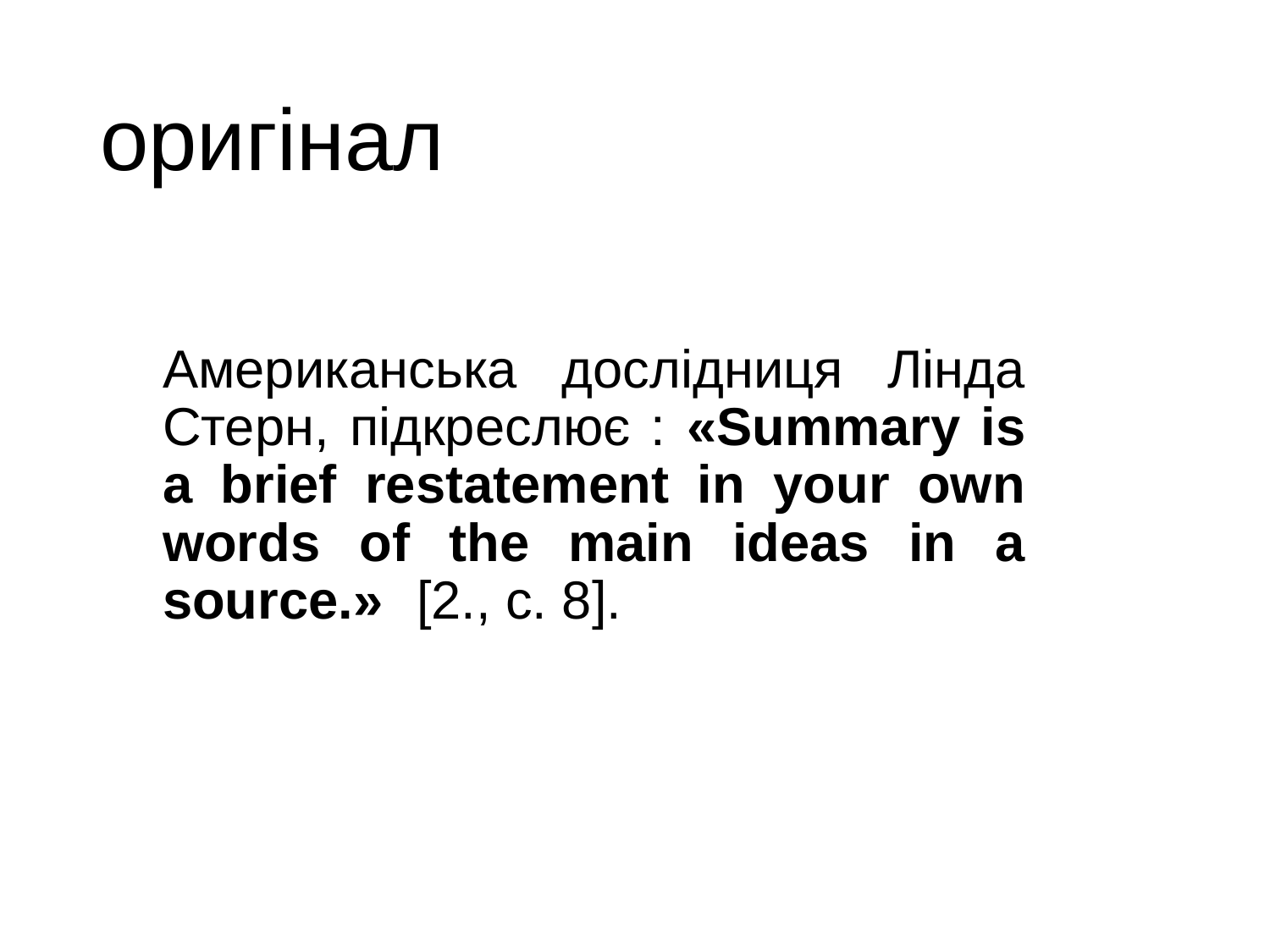

# оригінал
Американська дослідниця Лінда Стерн, підкреслює : «Summary is a brief restatement in your own words of the main ideas in a source.»	[2., c. 8].